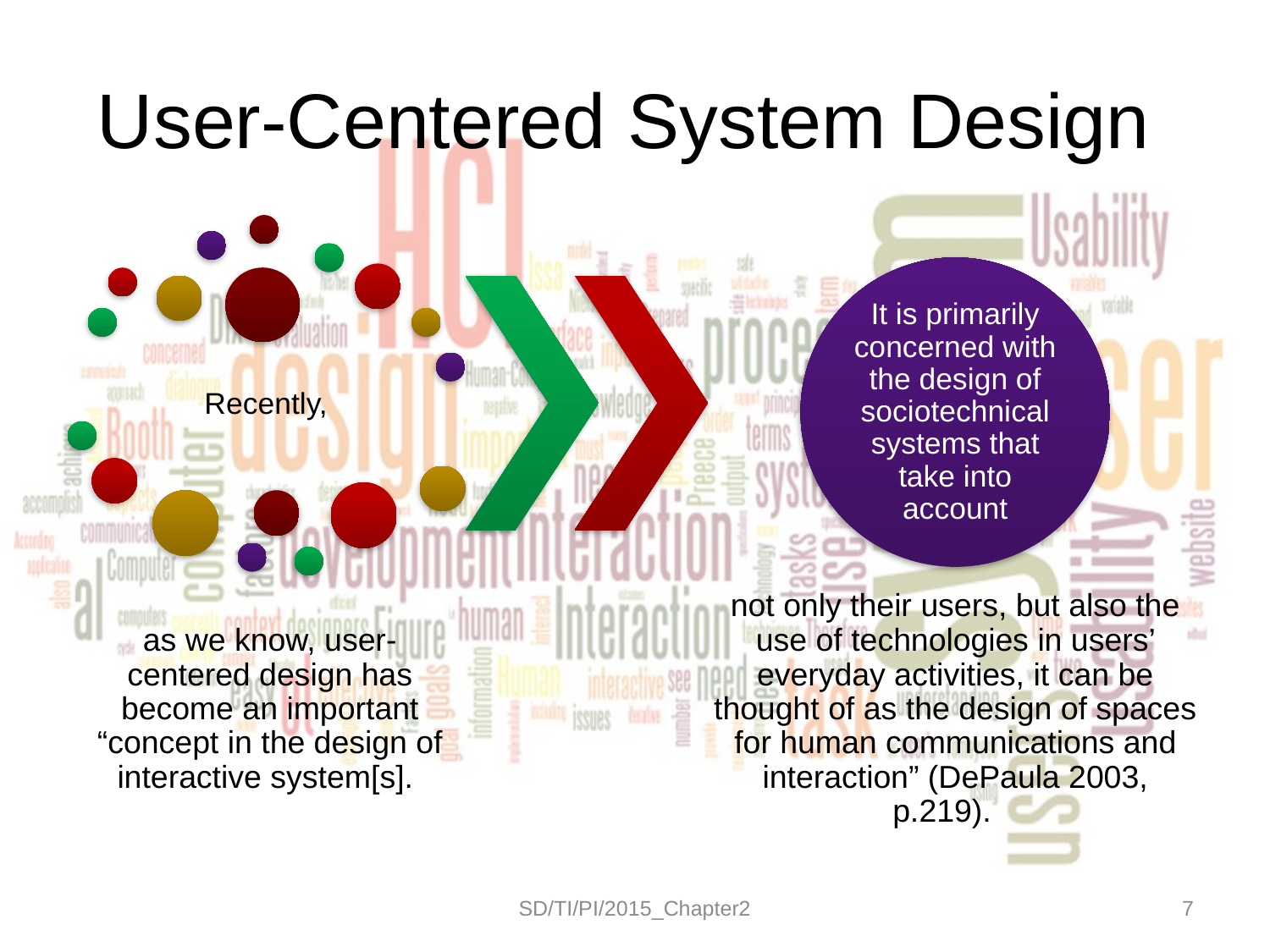

# User-Centered System Design
Recently,
as we know, user-centered design has become an important “concept in the design of interactive system[s].
It is primarily concerned with the design of sociotechnical systems that take into account
not only their users, but also the use of technologies in users’ everyday activities, it can be thought of as the design of spaces for human communications and interaction” (DePaula 2003, p.219).
SD/TI/PI/2015_Chapter2
7